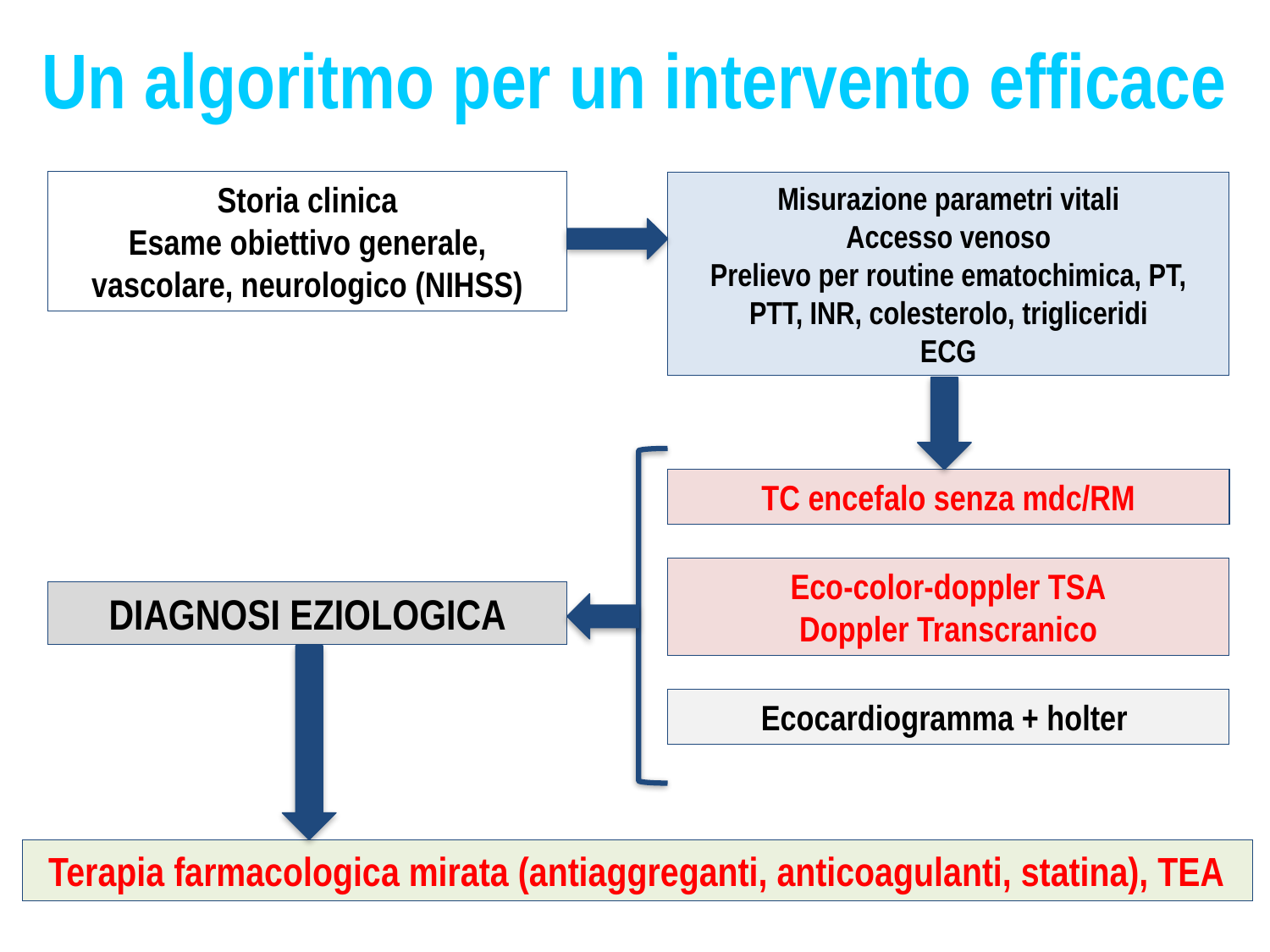

# Un algoritmo per un intervento efficace
Storia clinica
Esame obiettivo generale, vascolare, neurologico (NIHSS)
Misurazione parametri vitali
Accesso venoso
Prelievo per routine ematochimica, PT, PTT, INR, colesterolo, trigliceridi
ECG

TC encefalo senza mdc/RM
Eco-color-doppler TSA
Doppler Transcranico
DIAGNOSI EZIOLOGICA

Ecocardiogramma + holter
Terapia farmacologica mirata (antiaggreganti, anticoagulanti, statina), TEA